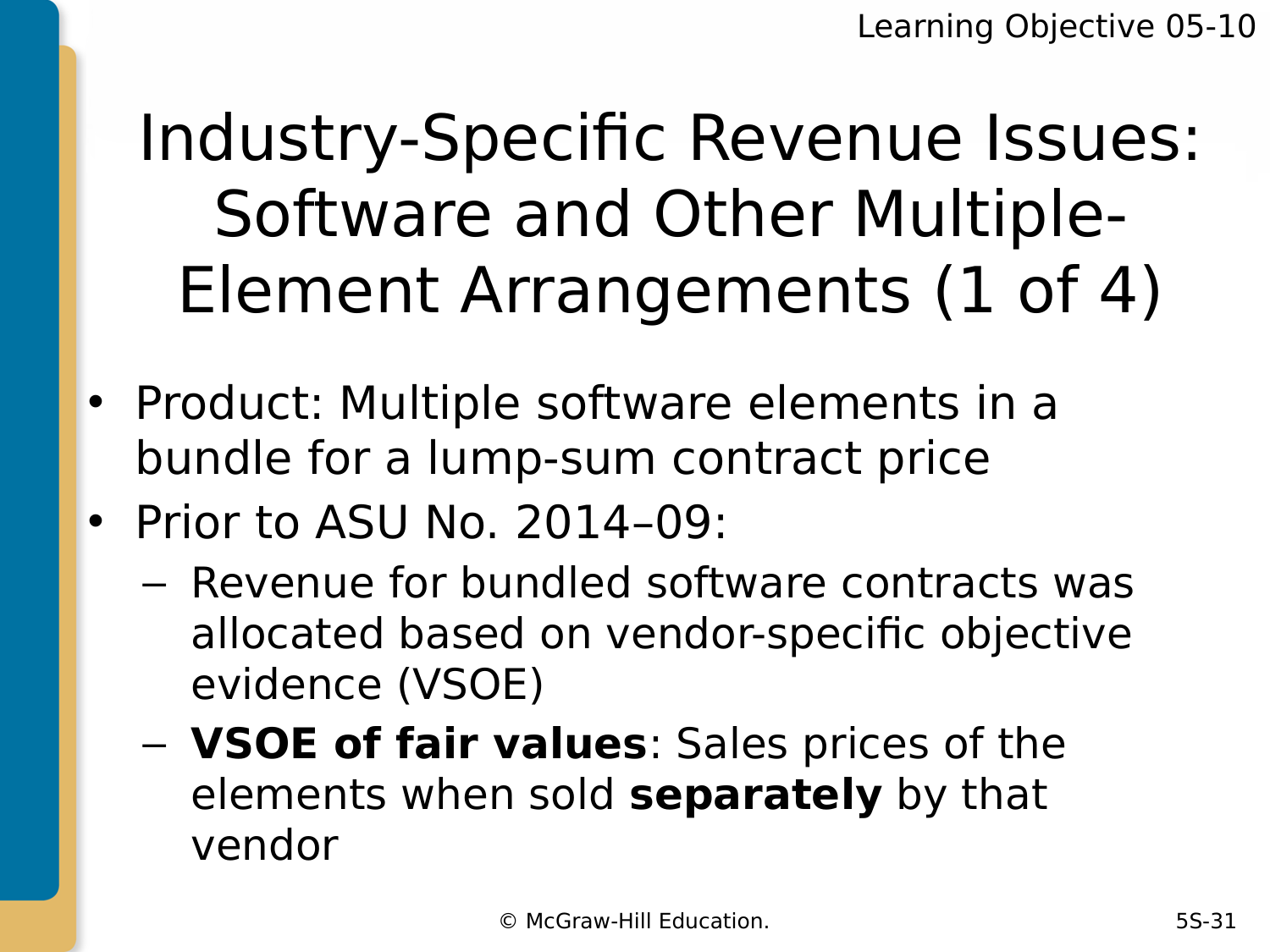

Learning Objective 05-10
# Industry-Specific Revenue Issues: Software and Other Multiple-Element Arrangements (1 of 4)
Product: Multiple software elements in a bundle for a lump-sum contract price
Prior to ASU No. 2014–09:
Revenue for bundled software contracts was allocated based on vendor-specific objective evidence (VSOE)
VSOE of fair values: Sales prices of the elements when sold separately by that vendor